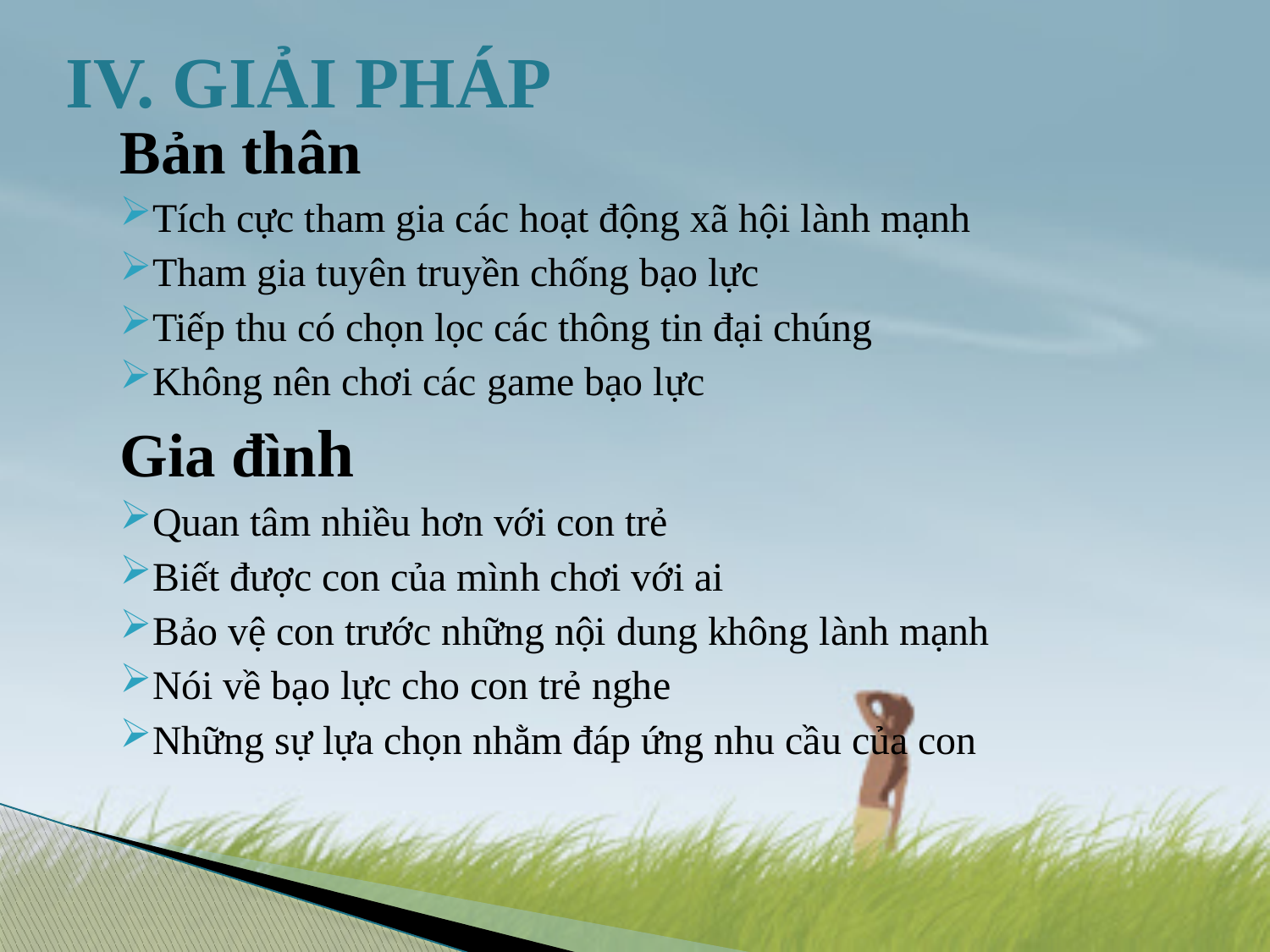

# IV. GIẢI PHÁP
Bản thân
Tích cực tham gia các hoạt động xã hội lành mạnh
Tham gia tuyên truyền chống bạo lực
Tiếp thu có chọn lọc các thông tin đại chúng
Không nên chơi các game bạo lực
Gia đình
Quan tâm nhiều hơn với con trẻ
Biết được con của mình chơi với ai
Bảo vệ con trước những nội dung không lành mạnh
Nói về bạo lực cho con trẻ nghe
Những sự lựa chọn nhằm đáp ứng nhu cầu của con